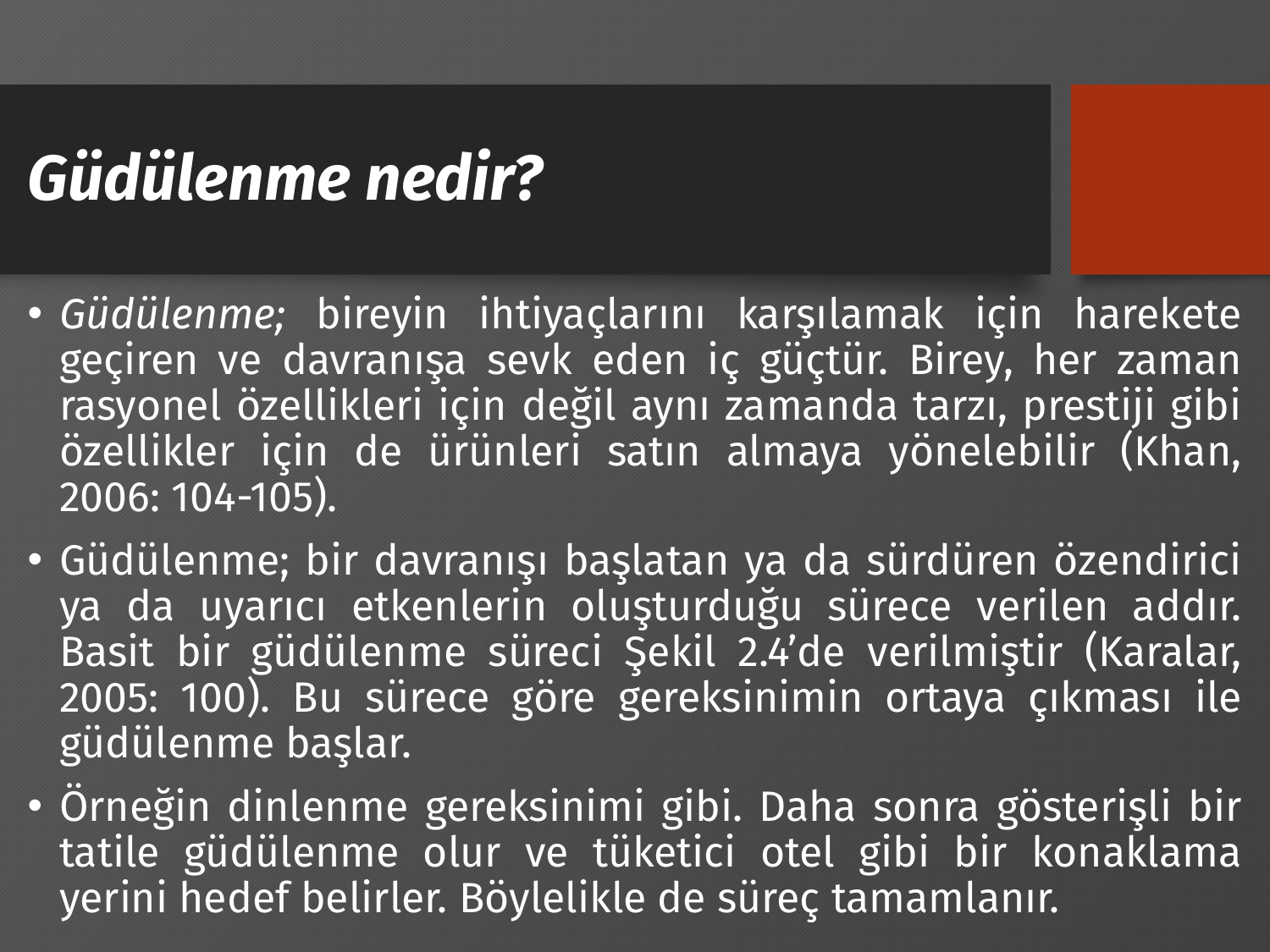

# Güdülenme nedir?
Güdülenme; bireyin ihtiyaçlarını karşılamak için harekete geçiren ve davranışa sevk eden iç güçtür. Birey, her zaman rasyonel özellikleri için değil aynı zamanda tarzı, prestiji gibi özellikler için de ürünleri satın almaya yönelebilir (Khan, 2006: 104-105).
Güdülenme; bir davranışı başlatan ya da sürdüren özendirici ya da uyarıcı etkenlerin oluşturduğu sürece verilen addır. Basit bir güdülenme süreci Şekil 2.4’de verilmiştir (Karalar, 2005: 100). Bu sürece göre gereksinimin ortaya çıkması ile güdülenme başlar.
Örneğin dinlenme gereksinimi gibi. Daha sonra gösterişli bir tatile güdülenme olur ve tüketici otel gibi bir konaklama yerini hedef belirler. Böylelikle de süreç tamamlanır.